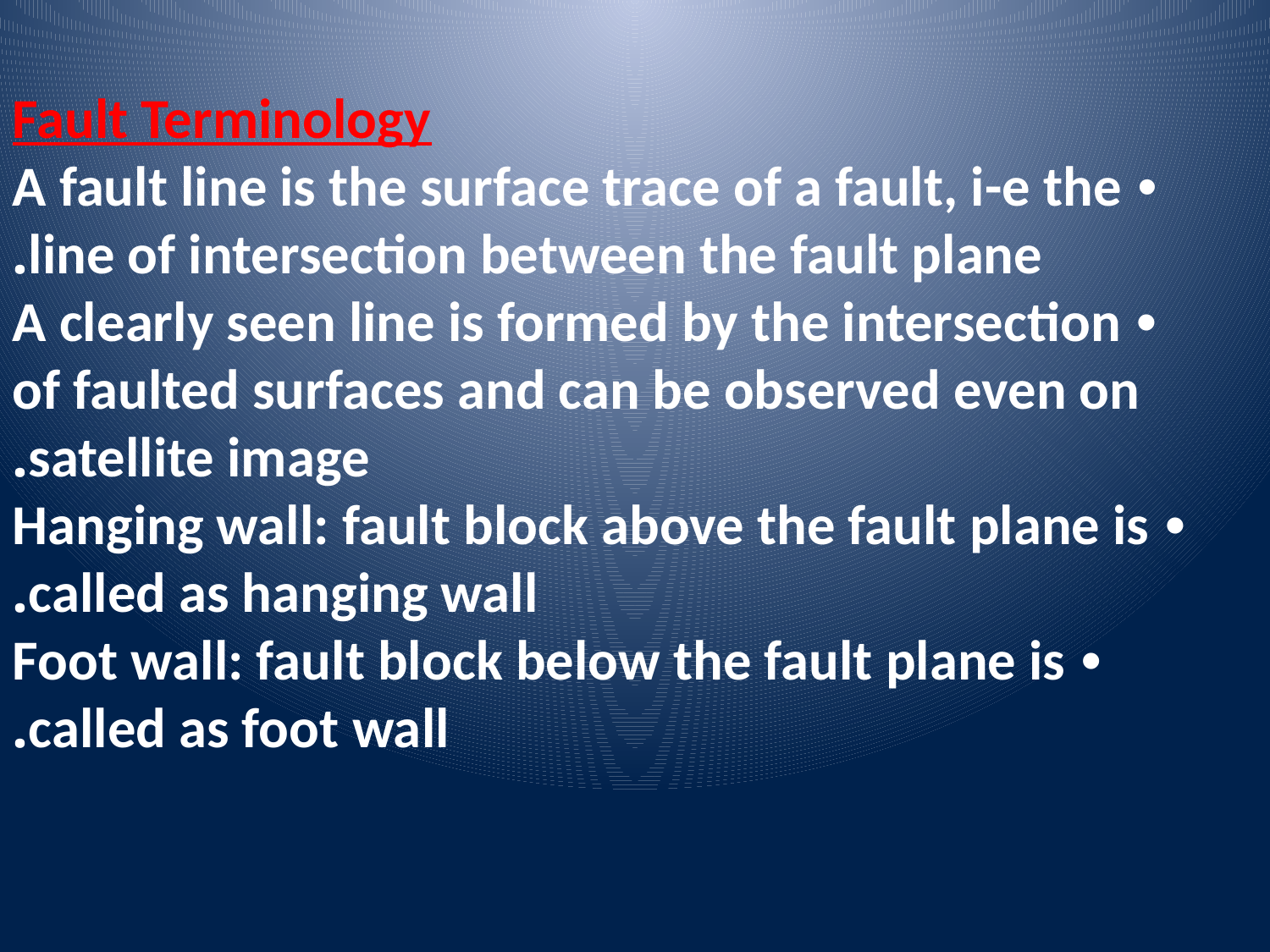

Fault Terminology
• A fault line is the surface trace of a fault, i-e the
line of intersection between the fault plane.
• A clearly seen line is formed by the intersection
of faulted surfaces and can be observed even on
satellite image.
• Hanging wall: fault block above the fault plane is
called as hanging wall.
• Foot wall: fault block below the fault plane is
called as foot wall.